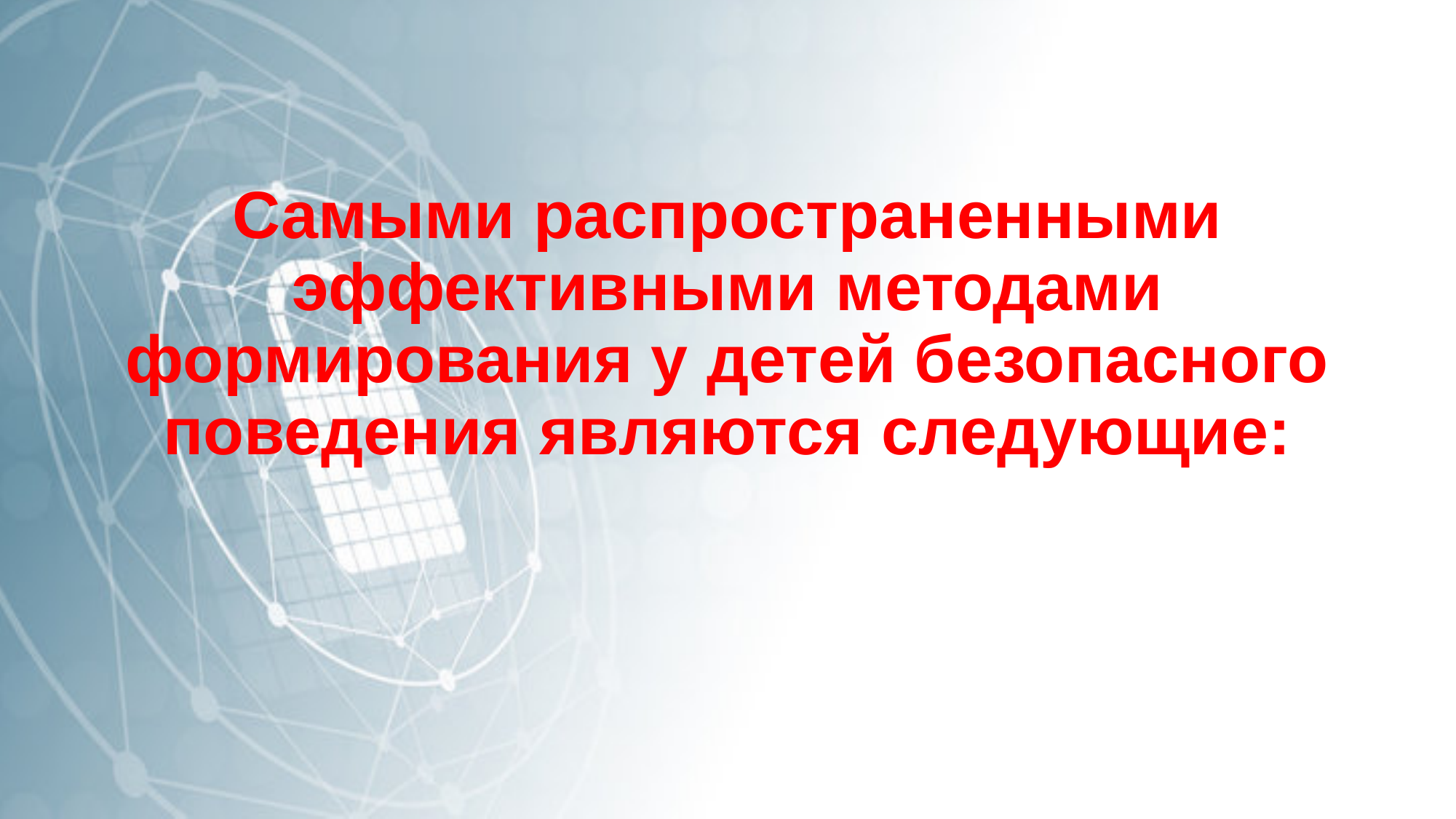

# Самыми распространенными эффективными методами формирования у детей безопасного поведения являются следующие: